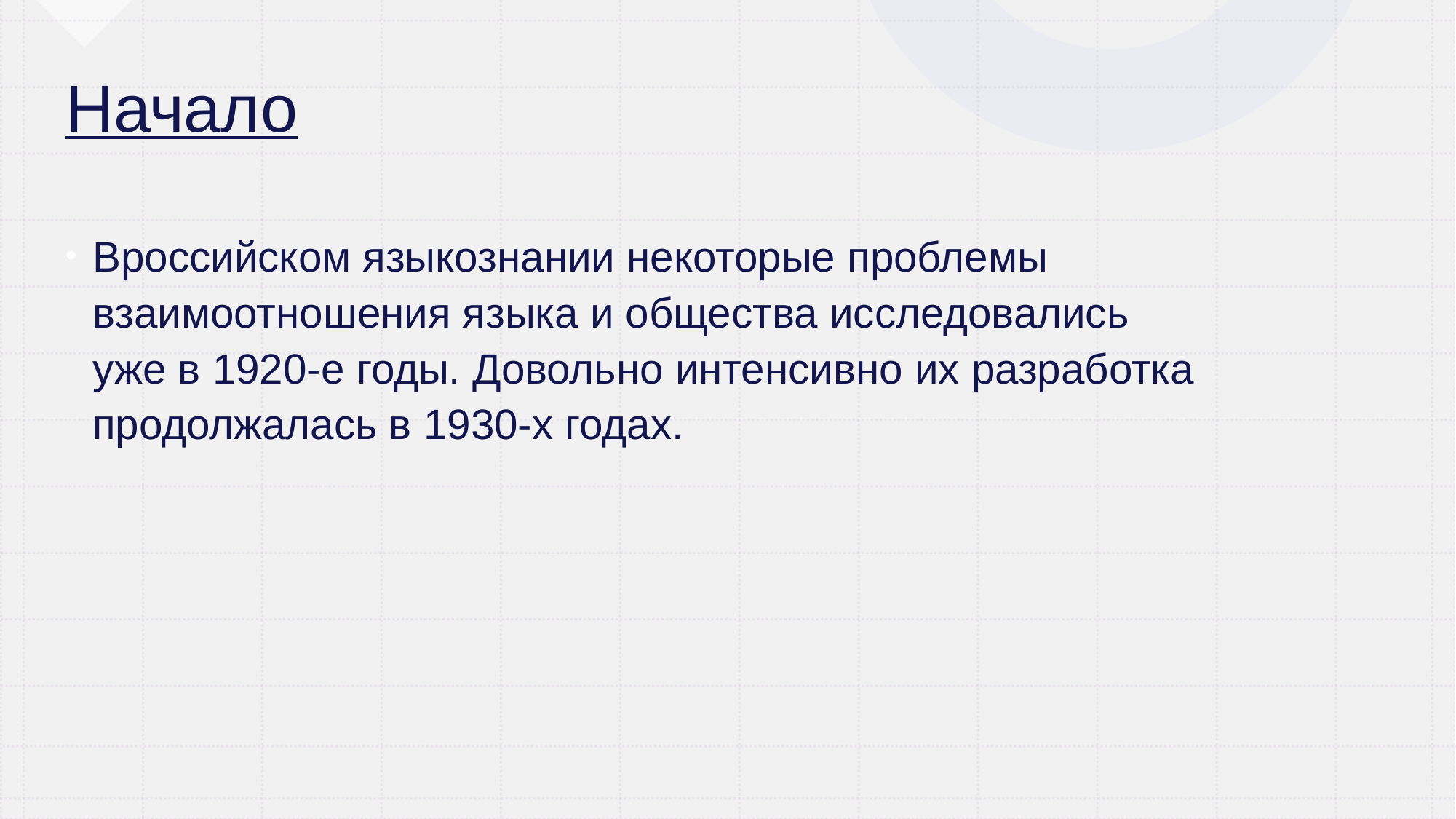

# Начало

Вроссийском языкознании некоторые проблемы взаимоотношения языка и общества исследовались уже в 1920-е годы. Довольно интенсивно их разработка продолжалась в 1930-х годах.